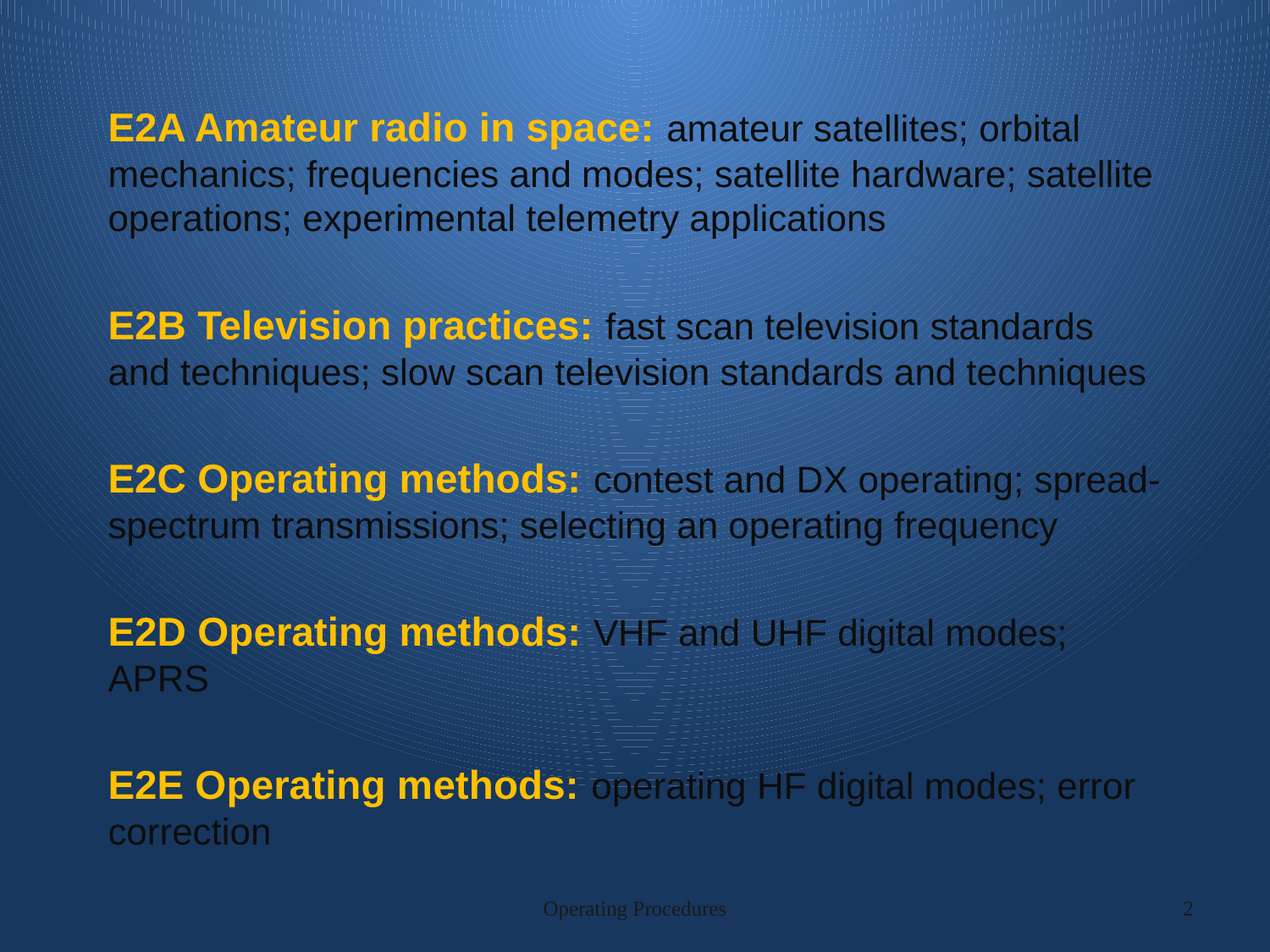

E2A Amateur radio in space: amateur satellites; orbital mechanics; frequencies and modes; satellite hardware; satellite operations; experimental telemetry applications

E2B Television practices: fast scan television standards and techniques; slow scan television standards and techniques

E2C Operating methods: contest and DX operating; spread-spectrum transmissions; selecting an operating frequency

E2D Operating methods: VHF and UHF digital modes; APRS

E2E Operating methods: operating HF digital modes; error correction
Operating Procedures
2